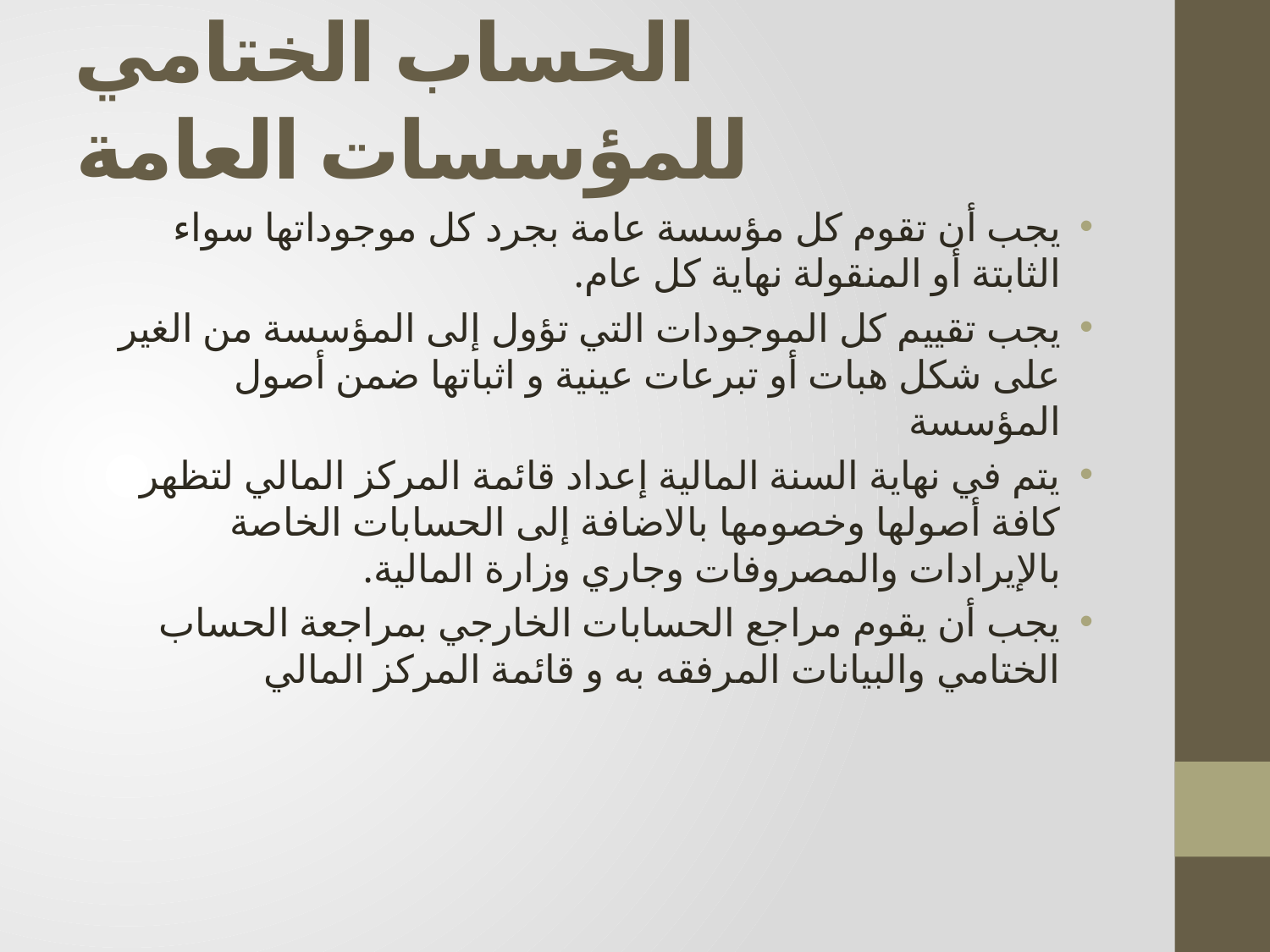

# الحساب الختامي للمؤسسات العامة
يجب أن تقوم كل مؤسسة عامة بجرد كل موجوداتها سواء الثابتة أو المنقولة نهاية كل عام.
يجب تقييم كل الموجودات التي تؤول إلى المؤسسة من الغير على شكل هبات أو تبرعات عينية و اثباتها ضمن أصول المؤسسة
يتم في نهاية السنة المالية إعداد قائمة المركز المالي لتظهر كافة أصولها وخصومها بالاضافة إلى الحسابات الخاصة بالإيرادات والمصروفات وجاري وزارة المالية.
يجب أن يقوم مراجع الحسابات الخارجي بمراجعة الحساب الختامي والبيانات المرفقه به و قائمة المركز المالي